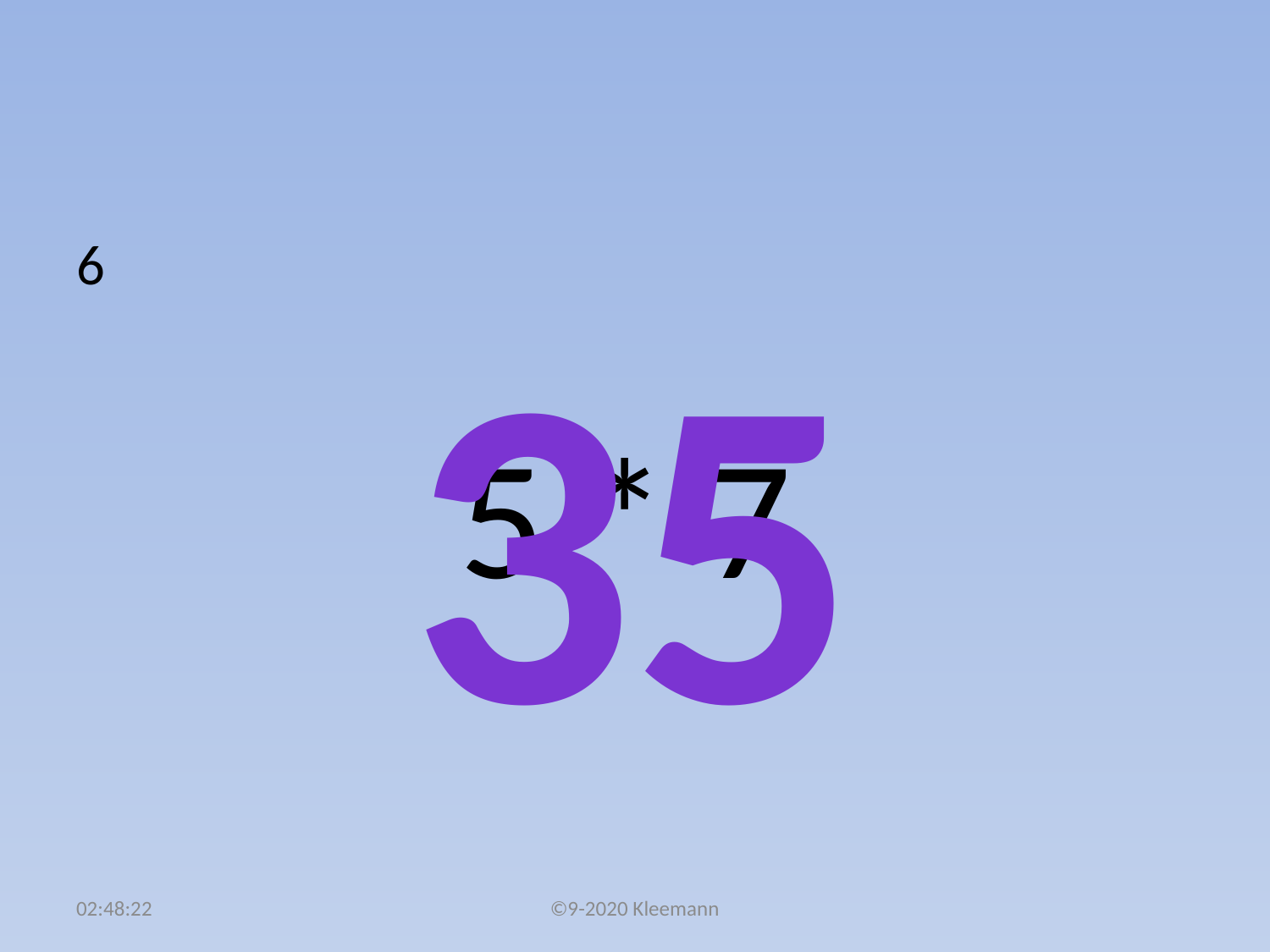

#
6

          5 * 7
35
02:48:22
©9-2020 Kleemann